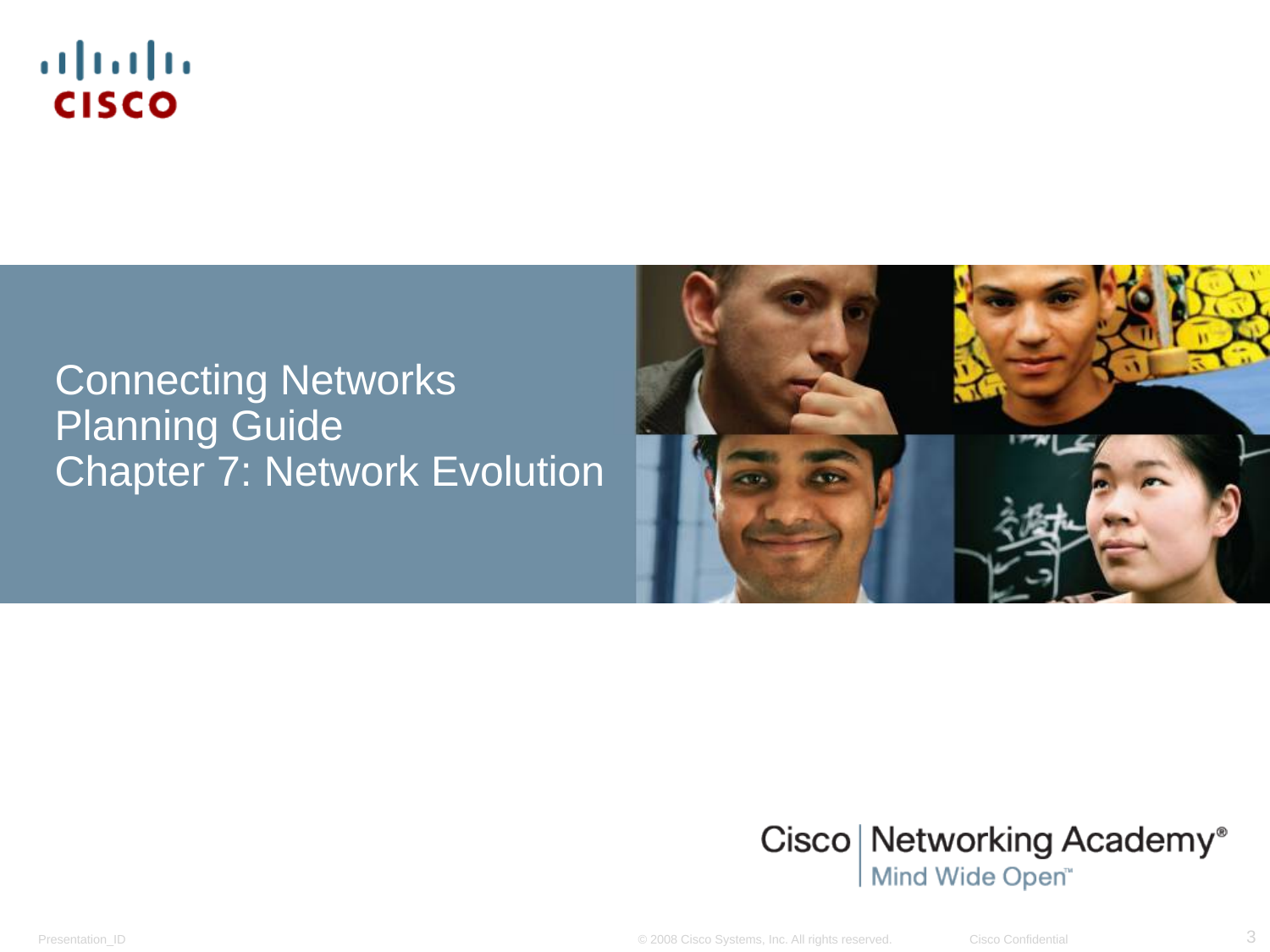

Connecting Networks
Planning Guide
Chapter 7: Network Evolution